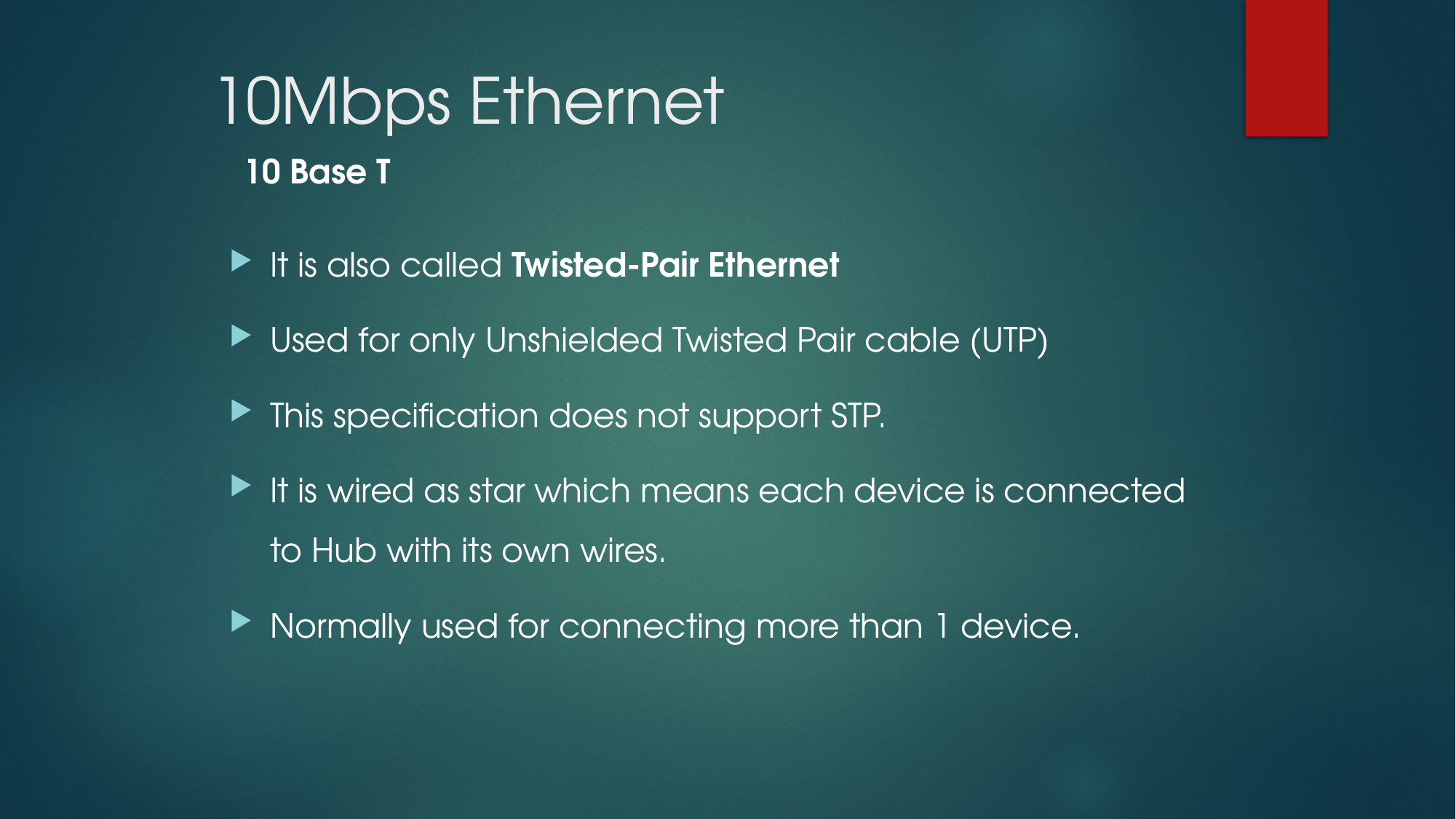

# 10Mbps Ethernet
10 Base T
It is also called Twisted-Pair Ethernet
Used for only Unshielded Twisted Pair cable (UTP)
This specification does not support STP.
It is wired as star which means each device is connected to Hub with its own wires.
Normally used for connecting more than 1 device.